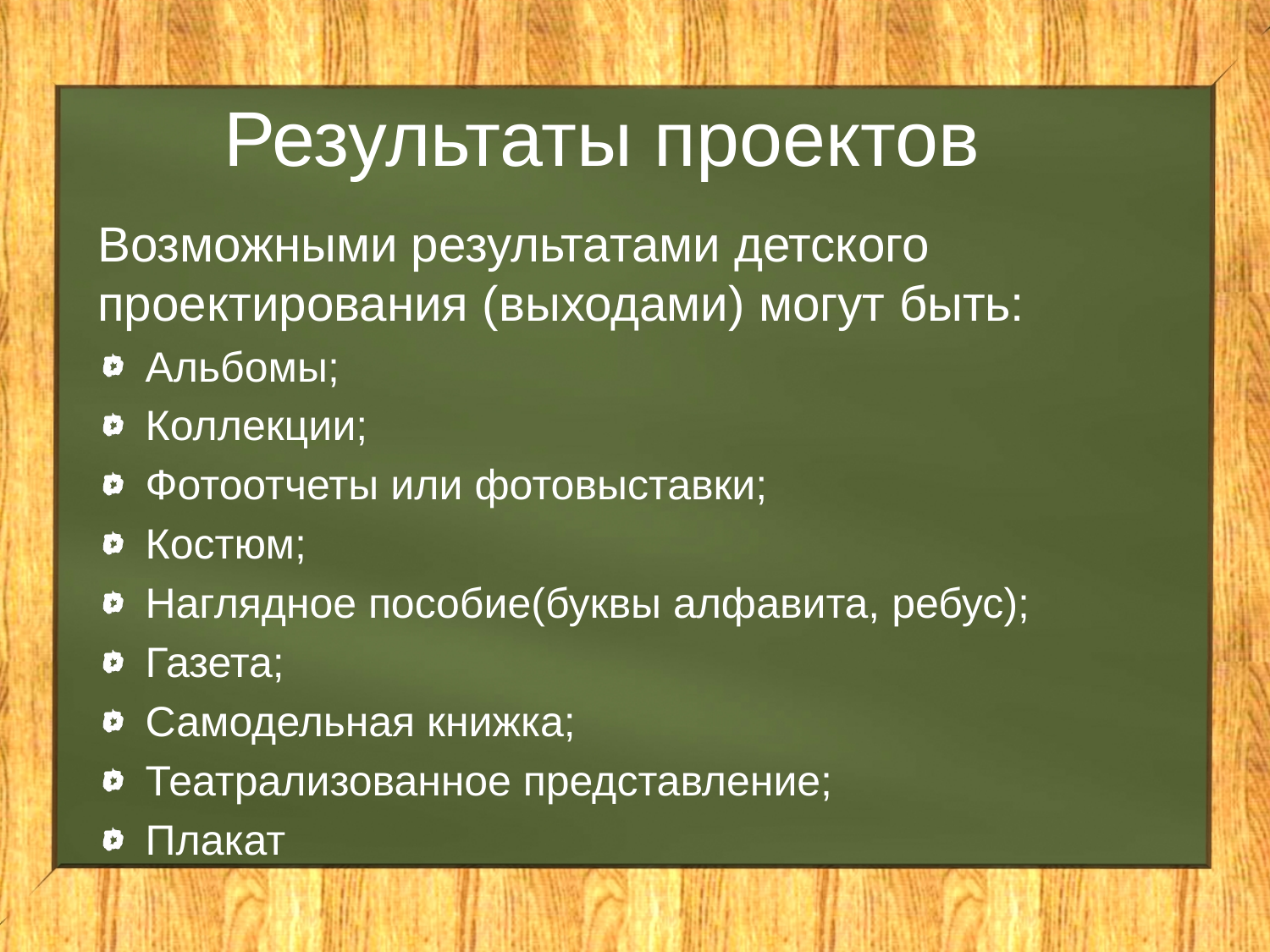

Результаты проектов
Возможными результатами детского проектирования (выходами) могут быть:
Альбомы;
Коллекции;
Фотоотчеты или фотовыставки;
Костюм;
Наглядное пособие(буквы алфавита, ребус);
Газета;
Самодельная книжка;
Театрализованное представление;
Плакат